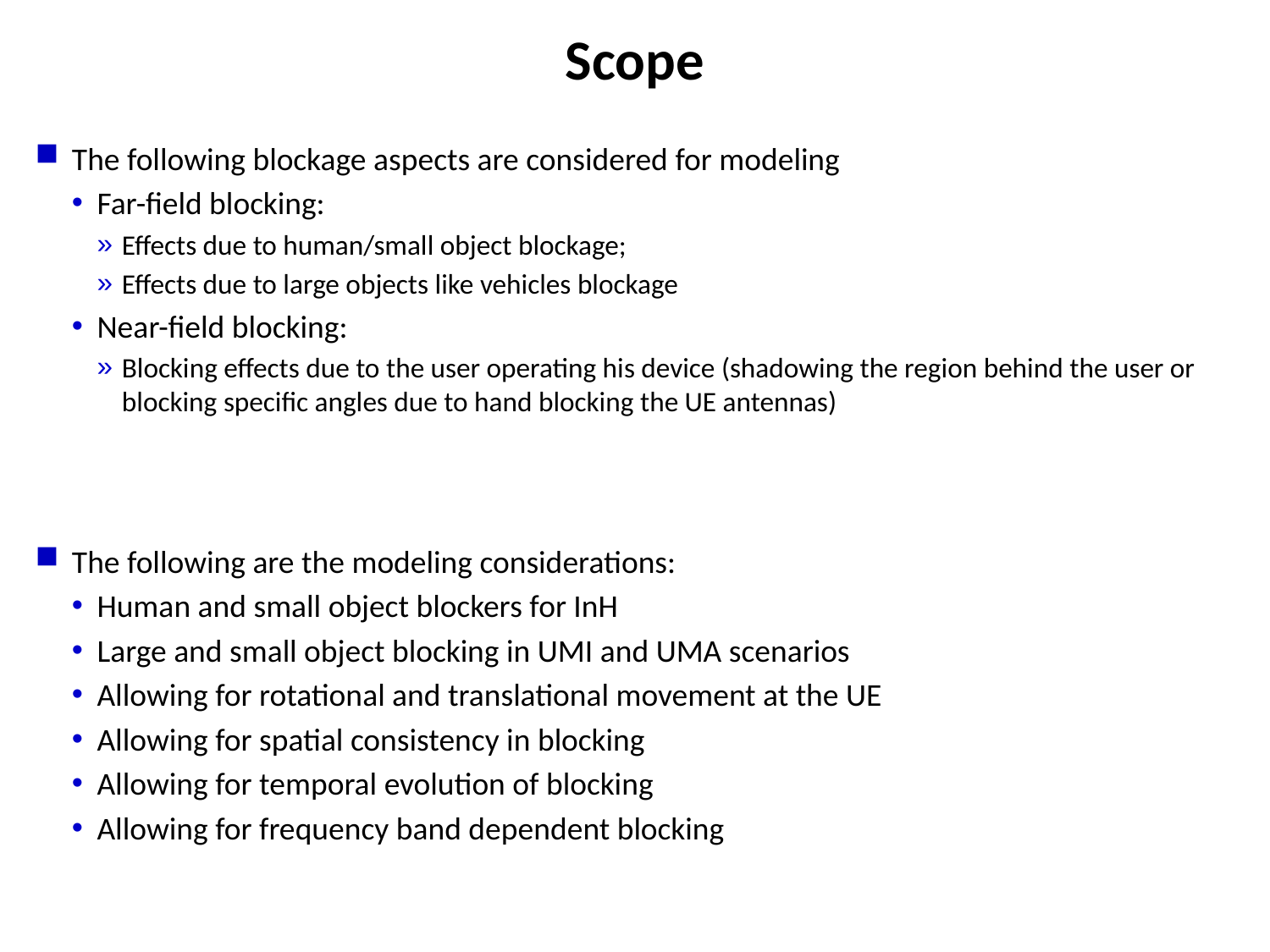

# Scope
The following blockage aspects are considered for modeling
Far-field blocking:
Effects due to human/small object blockage;
Effects due to large objects like vehicles blockage
Near-field blocking:
Blocking effects due to the user operating his device (shadowing the region behind the user or blocking specific angles due to hand blocking the UE antennas)

The following are the modeling considerations:
Human and small object blockers for InH
Large and small object blocking in UMI and UMA scenarios
Allowing for rotational and translational movement at the UE
Allowing for spatial consistency in blocking
Allowing for temporal evolution of blocking
Allowing for frequency band dependent blocking